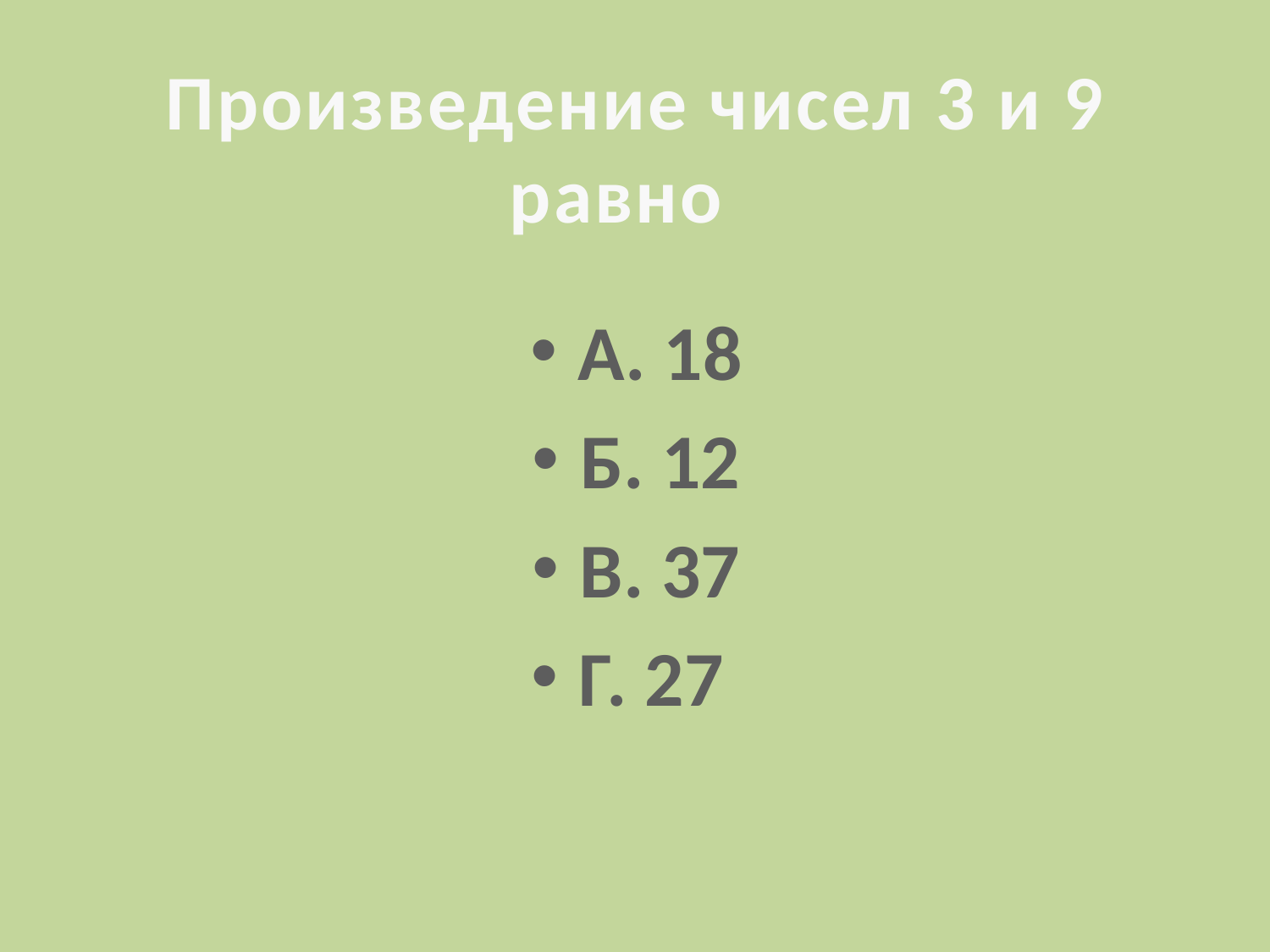

# Произведение чисел 3 и 9 равно
А. 18
Б. 12
В. 37
Г. 27